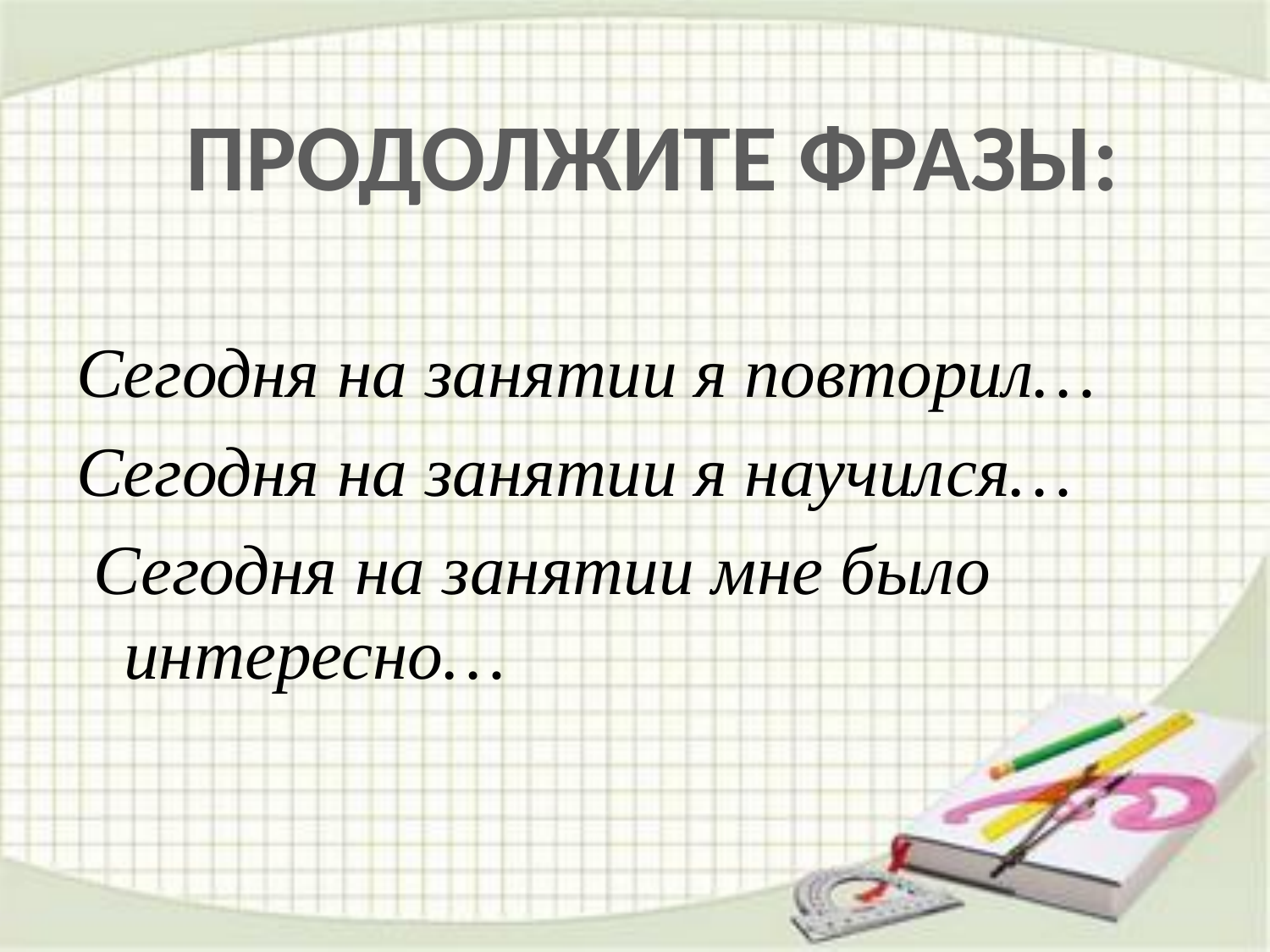

ПРОДОЛЖИТЕ ФРАЗЫ:

Сегодня на занятии я повторил…
Сегодня на занятии я научился…
 Сегодня на занятии мне было интересно…